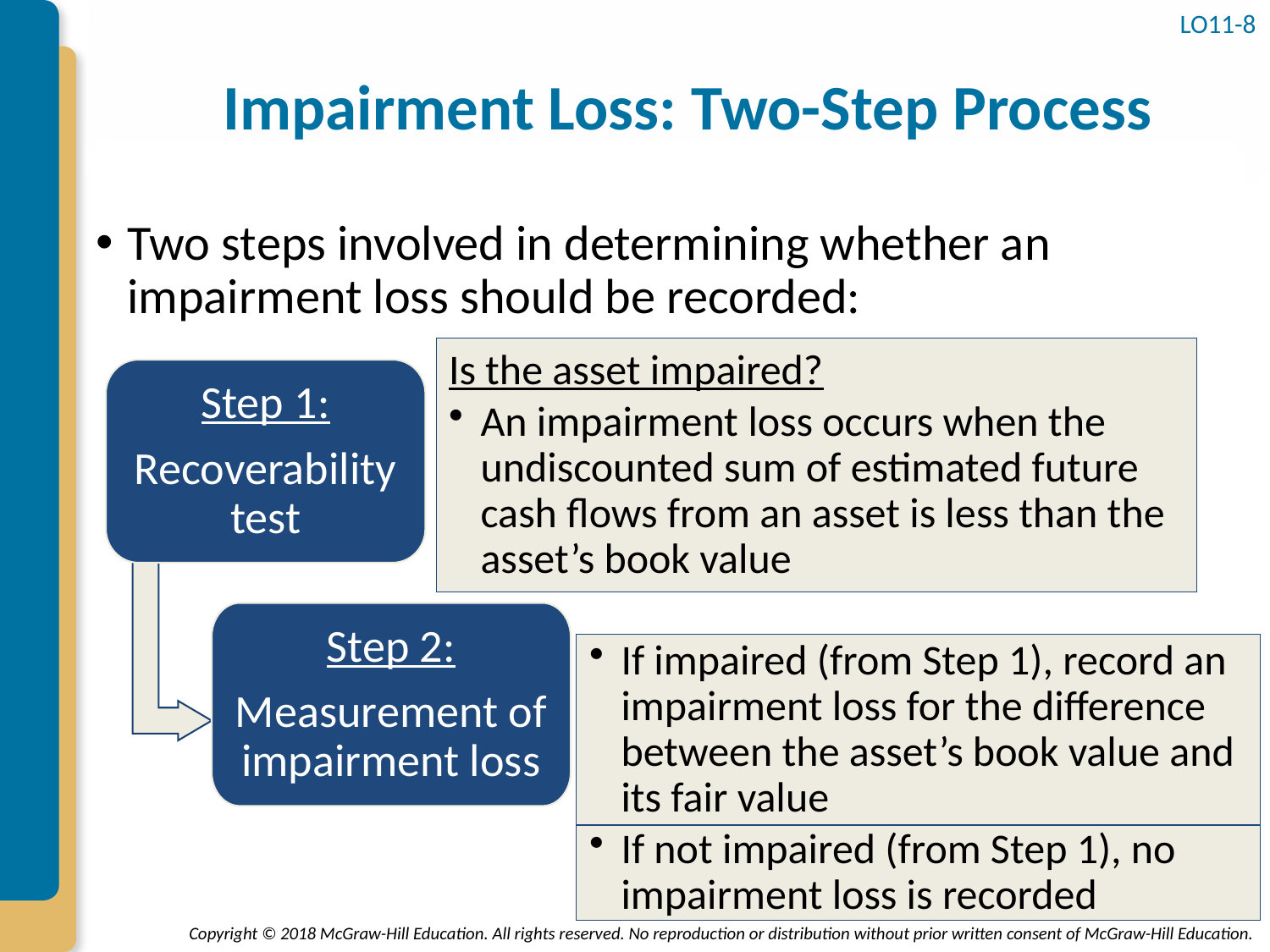

LO11-8
# Impairment Loss: Two-Step Process
Two steps involved in determining whether an impairment loss should be recorded:
Is the asset impaired?
An impairment loss occurs when the undiscounted sum of estimated future cash flows from an asset is less than the asset’s book value
Step 1:
Recoverability test
Step 2:
Measurement of impairment loss

If impaired (from Step 1), record an impairment loss for the difference between the asset’s book value and its fair value
If not impaired (from Step 1), no impairment loss is recorded